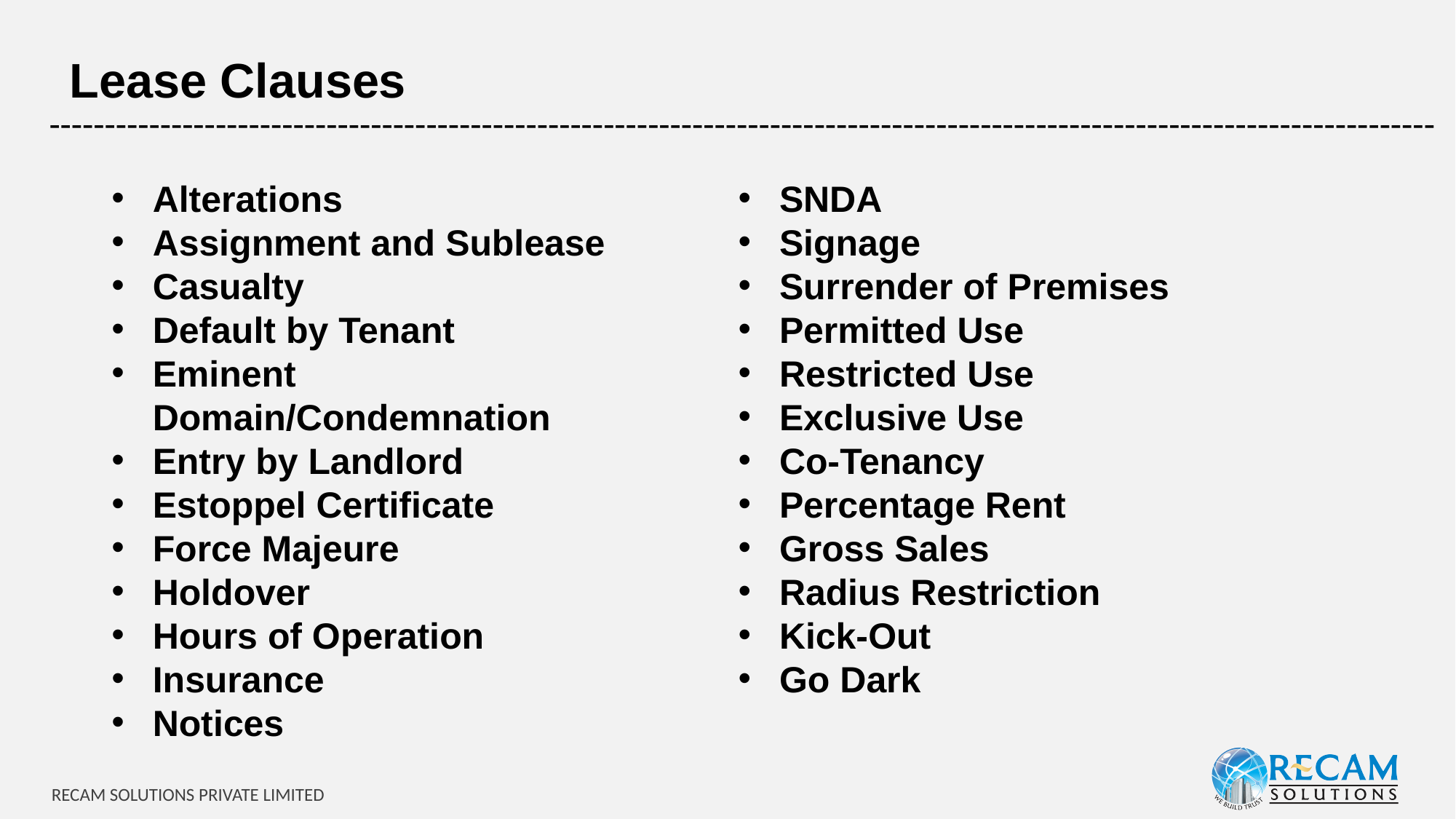

Lease Clauses
-----------------------------------------------------------------------------------------------------------------------------
Alterations
Assignment and Sublease
Casualty
Default by Tenant
Eminent Domain/Condemnation
Entry by Landlord
Estoppel Certificate
Force Majeure
Holdover
Hours of Operation
Insurance
Notices
SNDA
Signage
Surrender of Premises
Permitted Use
Restricted Use
Exclusive Use
Co-Tenancy
Percentage Rent
Gross Sales
Radius Restriction
Kick-Out
Go Dark
RECAM SOLUTIONS PRIVATE LIMITED